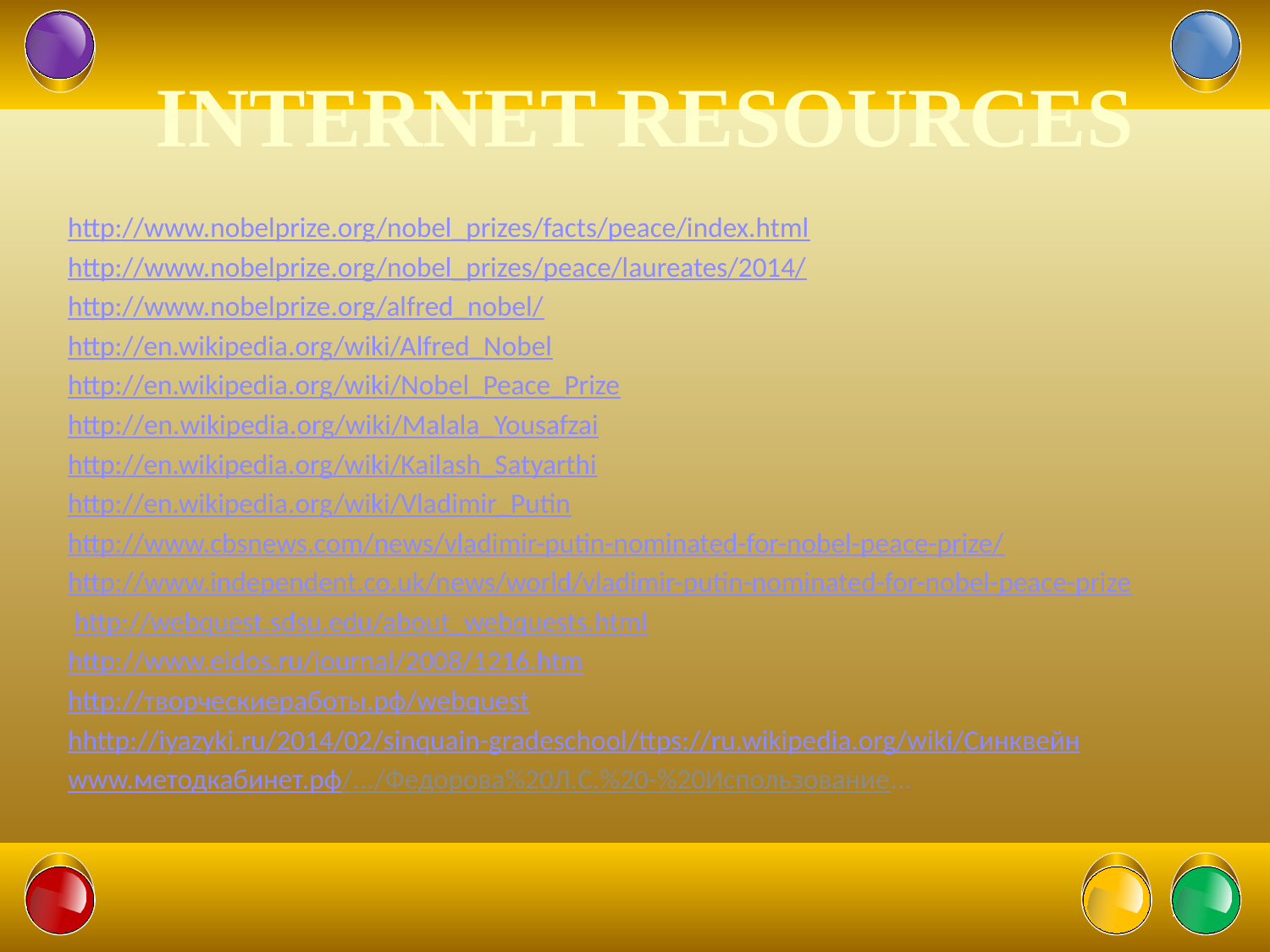

INTERNET RESOURCES

http://www.nobelprize.org/nobel_prizes/facts/peace/index.html
http://www.nobelprize.org/nobel_prizes/peace/laureates/2014/
http://www.nobelprize.org/alfred_nobel/
http://en.wikipedia.org/wiki/Alfred_Nobel
http://en.wikipedia.org/wiki/Nobel_Peace_Prize
http://en.wikipedia.org/wiki/Malala_Yousafzai
http://en.wikipedia.org/wiki/Kailash_Satyarthi
http://en.wikipedia.org/wiki/Vladimir_Putin
http://www.cbsnews.com/news/vladimir-putin-nominated-for-nobel-peace-prize/
http://www.independent.co.uk/news/world/vladimir-putin-nominated-for-nobel-peace-prize
 http://webquest.sdsu.edu/about_webquests.html
http://www.eidos.ru/journal/2008/1216.htm
http://творческиеработы.рф/webquest
hhttp://iyazyki.ru/2014/02/sinquain-gradeschool/ttps://ru.wikipedia.org/wiki/Синквейн
www.методкабинет.рф/.../Федорова%20Л.С.%20-%20Использование...

27